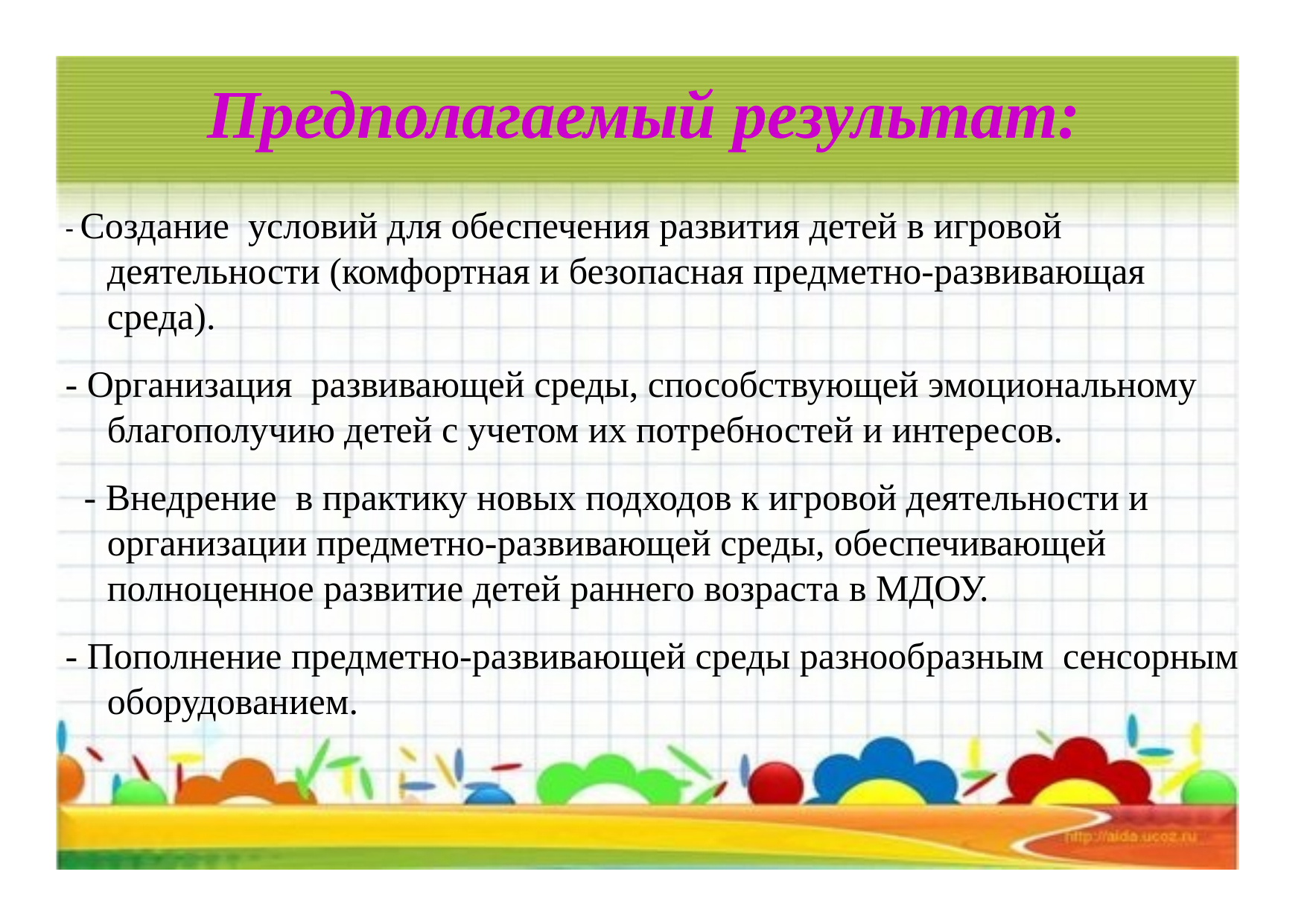

# Предполагаемый результат:
- Создание  условий для обеспечения развития детей в игровой деятельности (комфортная и безопасная предметно-развивающая среда).
- Организация  развивающей среды, способствующей эмоциональному благополучию детей с учетом их потребностей и интересов.
  - Внедрение  в практику новых подходов к игровой деятельности и организации предметно-развивающей среды, обеспечивающей полноценное развитие детей раннего возраста в МДОУ.
- Пополнение предметно-развивающей среды разнообразным  сенсорным оборудованием.